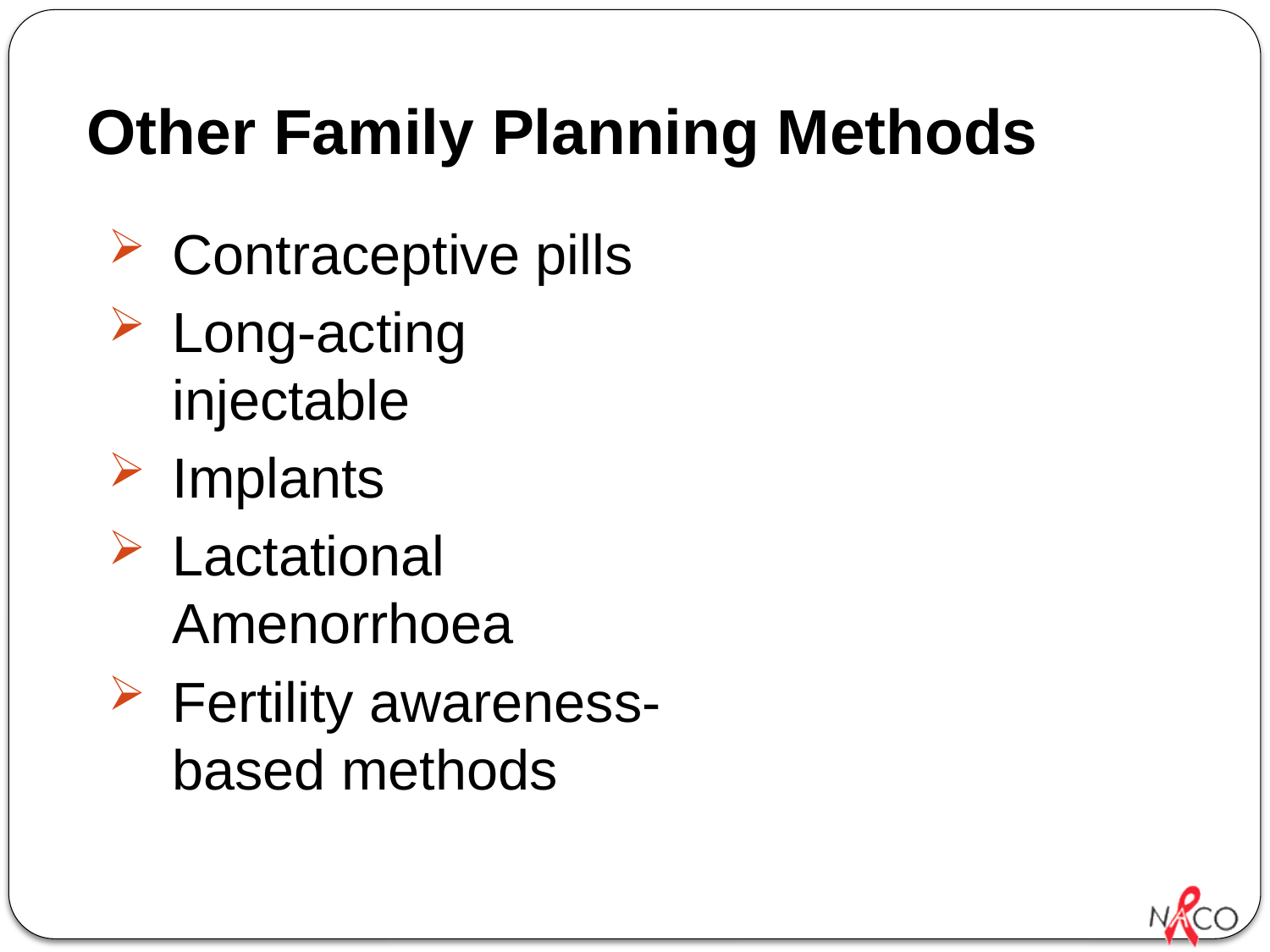

# Other Family Planning Methods
Contraceptive pills
Long-acting injectable
Implants
Lactational Amenorrhoea
Fertility awareness-based methods